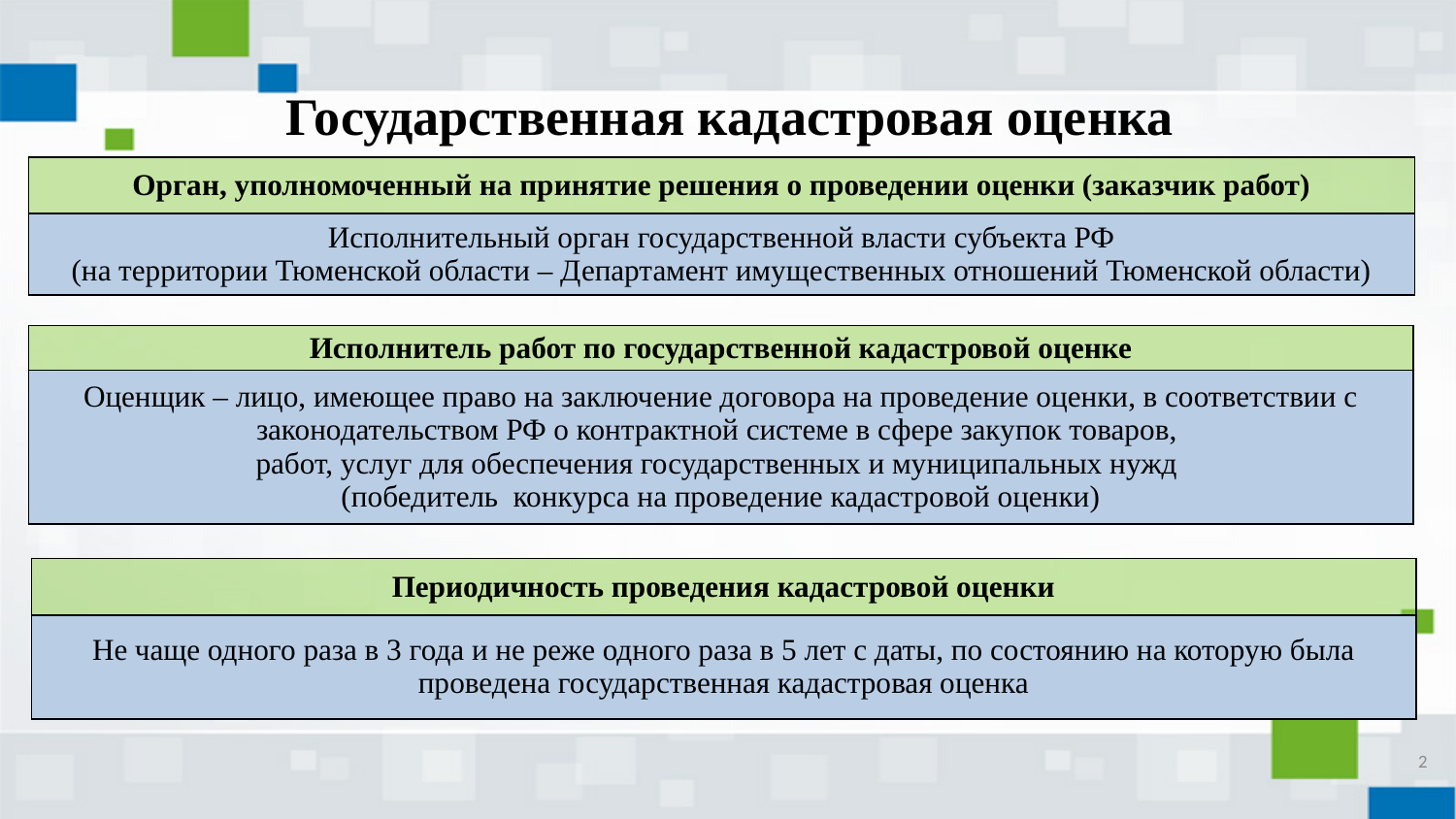

Государственная кадастровая оценка
| Орган, уполномоченный на принятие решения о проведении оценки (заказчик работ) |
| --- |
| Исполнительный орган государственной власти субъекта РФ (на территории Тюменской области – Департамент имущественных отношений Тюменской области) |
| Исполнитель работ по государственной кадастровой оценке |
| --- |
| Оценщик – лицо, имеющее право на заключение договора на проведение оценки, в соответствии с законодательством РФ о контрактной системе в сфере закупок товаров, работ, услуг для обеспечения государственных и муниципальных нужд (победитель конкурса на проведение кадастровой оценки) |
| Периодичность проведения кадастровой оценки |
| --- |
| Не чаще одного раза в 3 года и не реже одного раза в 5 лет с даты, по состоянию на которую была проведена государственная кадастровая оценка |
2